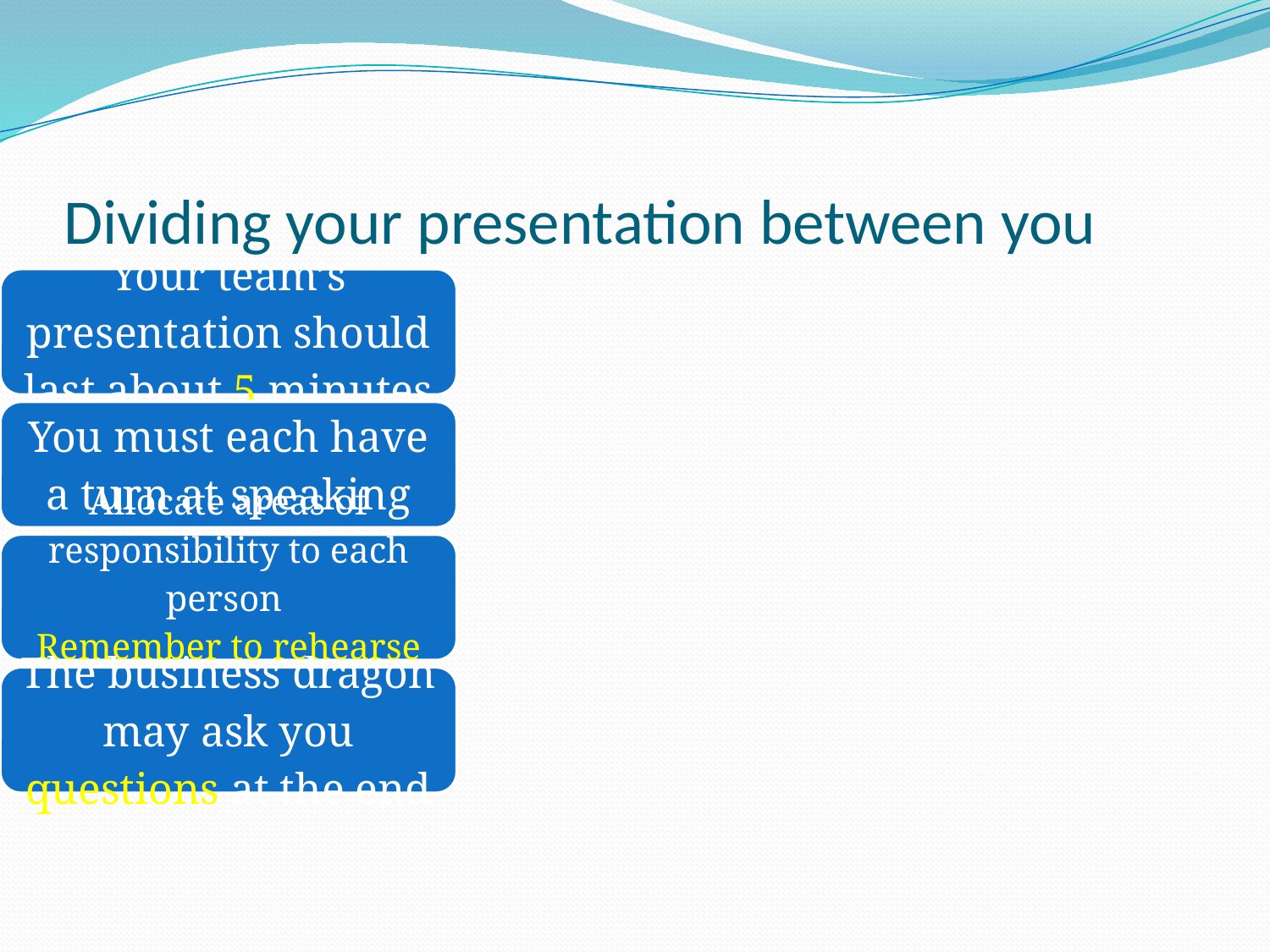

# Dividing your presentation between you
Your team’s presentation should last about 5 minutes
You must each have a turn at speaking
Allocate areas of responsibility to each person